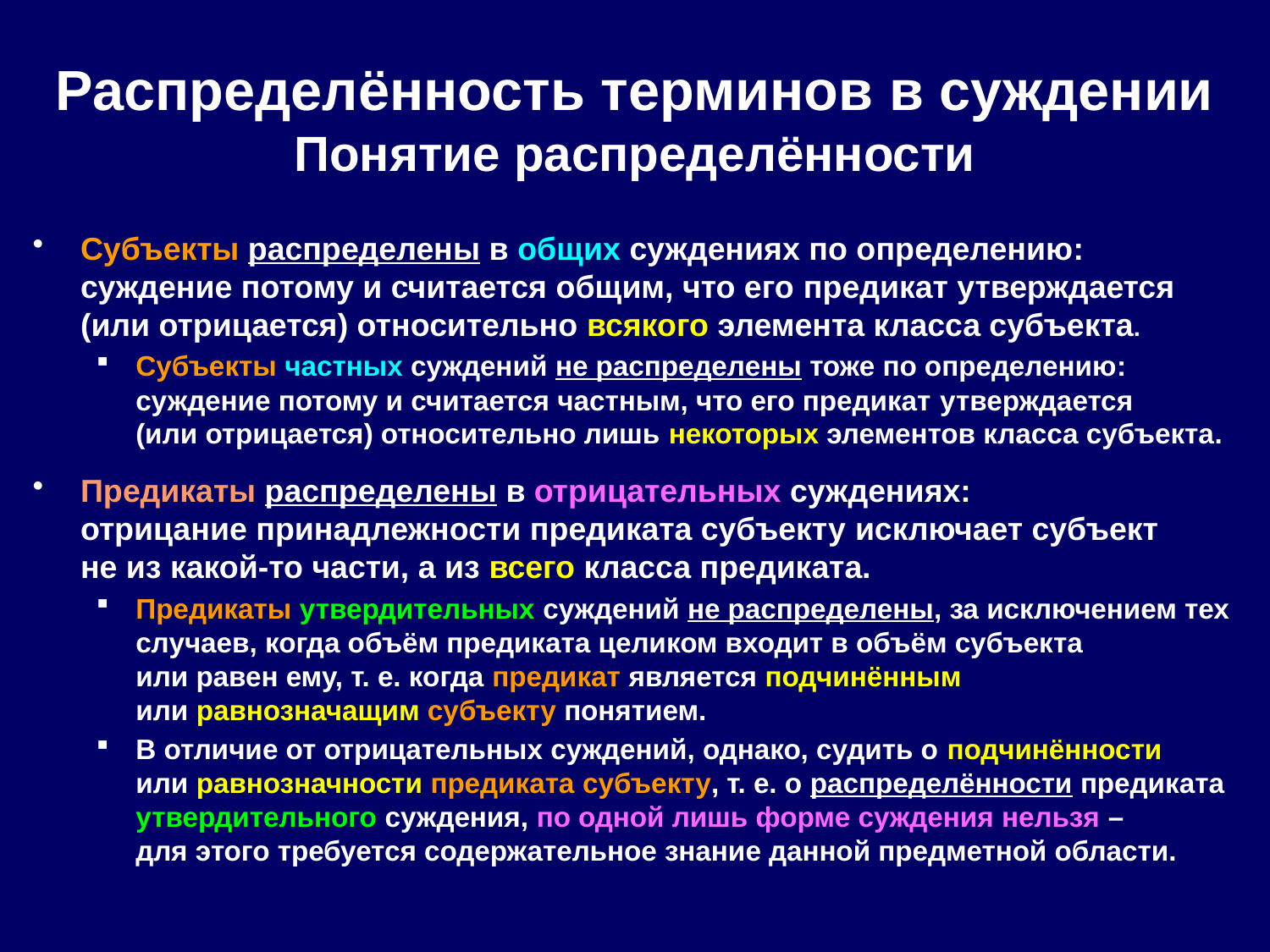

# Распределённость терминов в суждении Понятие распределённости
Субъекты распределены в общих суждениях по определению: суждение потому и считается общим, что его предикат утверждается (или отрицается) относительно всякого элемента класса субъекта.
Субъекты частных суждений не распределены тоже по определению: суждение потому и считается частным, что его предикат утверждается
(или отрицается) относительно лишь некоторых элементов класса субъекта.
Предикаты распределены в отрицательных суждениях:
отрицание принадлежности предиката субъекту исключает субъект
не из какой-то части, а из всего класса предиката.
Предикаты утвердительных суждений не распределены, за исключением тех случаев, когда объём предиката целиком входит в объём субъекта
или равен ему, т. е. когда предикат является подчинённым
или равнозначащим субъекту понятием.
В отличие от отрицательных суждений, однако, судить о подчинённости
или равнозначности предиката субъекту, т. е. о распределённости предиката утвердительного суждения, по одной лишь форме суждения нельзя –
для этого требуется содержательное знание данной предметной области.